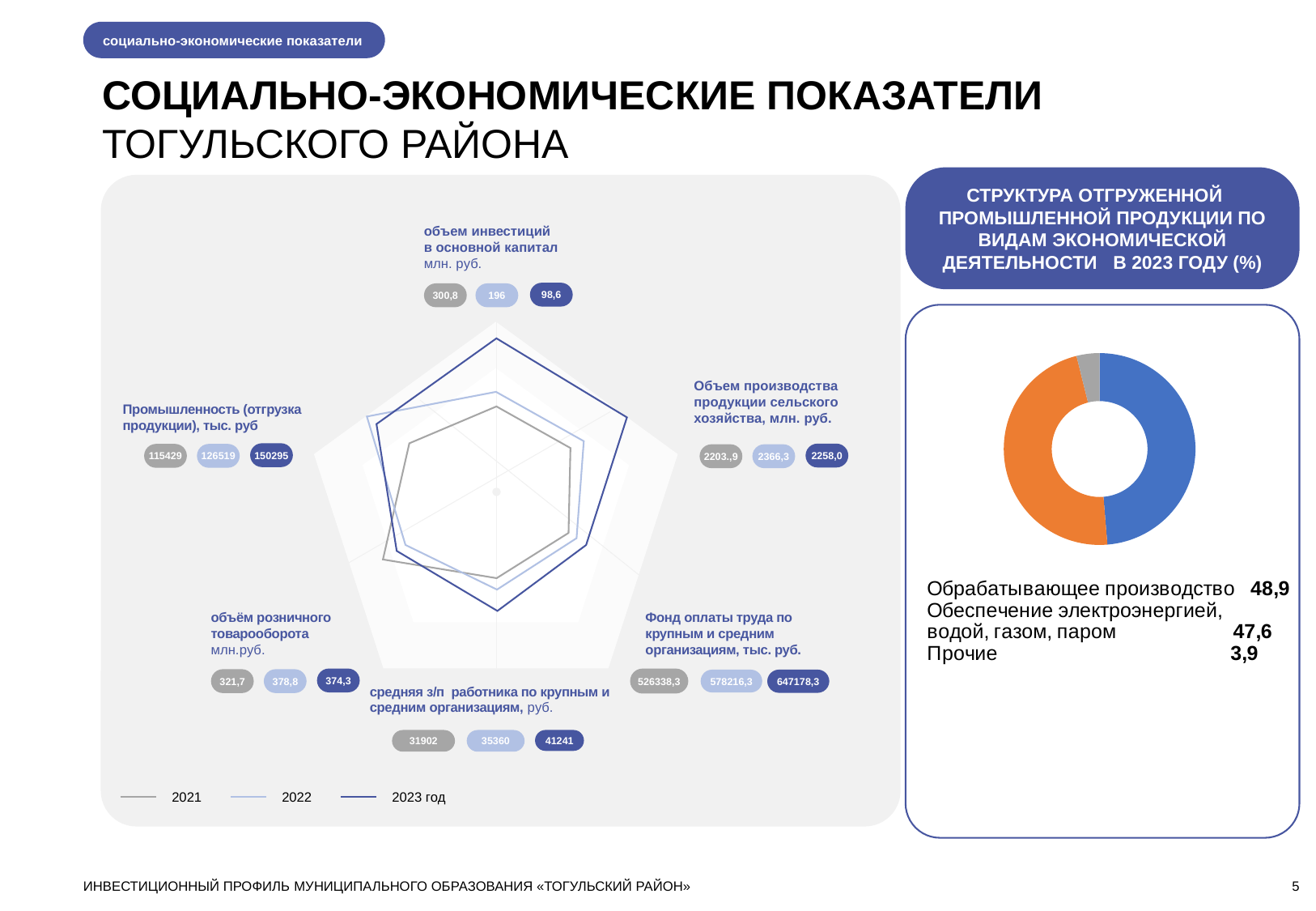

социально-экономические показатели
СОЦИАЛЬНО-ЭКОНОМИЧЕСКИЕ ПОКАЗАТЕЛИ
ТОГУЛЬСКОГО РАЙОНА
СТРУКТУРА ОТГРУЖЕННОЙ    ПРОМЫШЛЕННОЙ ПРОДУКЦИИ ПО ВИДАМ ЭКОНОМИЧЕСКОЙ ДЕЯТЕЛЬНОСТИ   В 2023 ГОДУ (%)

объем инвестиций
в основной капитал млн. руб.
98,6

### Chart

| Category | Столбец2 | Столбец3 |
|---|---|---|
| обрабатывающее производство | 0.489 | None |
| обеспечение электрической энергией, газом и паром; конденсирование воздуха | 0.476 | None |
| прочие | 0.039 | None |
300,8
196

Объем производства продукции сельского хозяйства, млн. руб.

Промышленность (отгрузка продукции), тыс. руб

150295
2258,0
115429
126519
2203.,9
2366,3
объём розничного товарооборота
млн.руб.
Фонд оплаты труда по крупным и средним организациям, тыс. руб.
526338,3
374,3
321,7
378,8
578216,3
647178,3
средняя з/п  работника по крупным и средним организациям, руб.
41241
35360
31902
2021
2022
2023 год
ИНВЕСТИЦИОННЫЙ ПРОФИЛЬ МУНИЦИПАЛЬНОГО ОБРАЗОВАНИЯ «ТОГУЛЬСКИЙ РАЙОН»
5